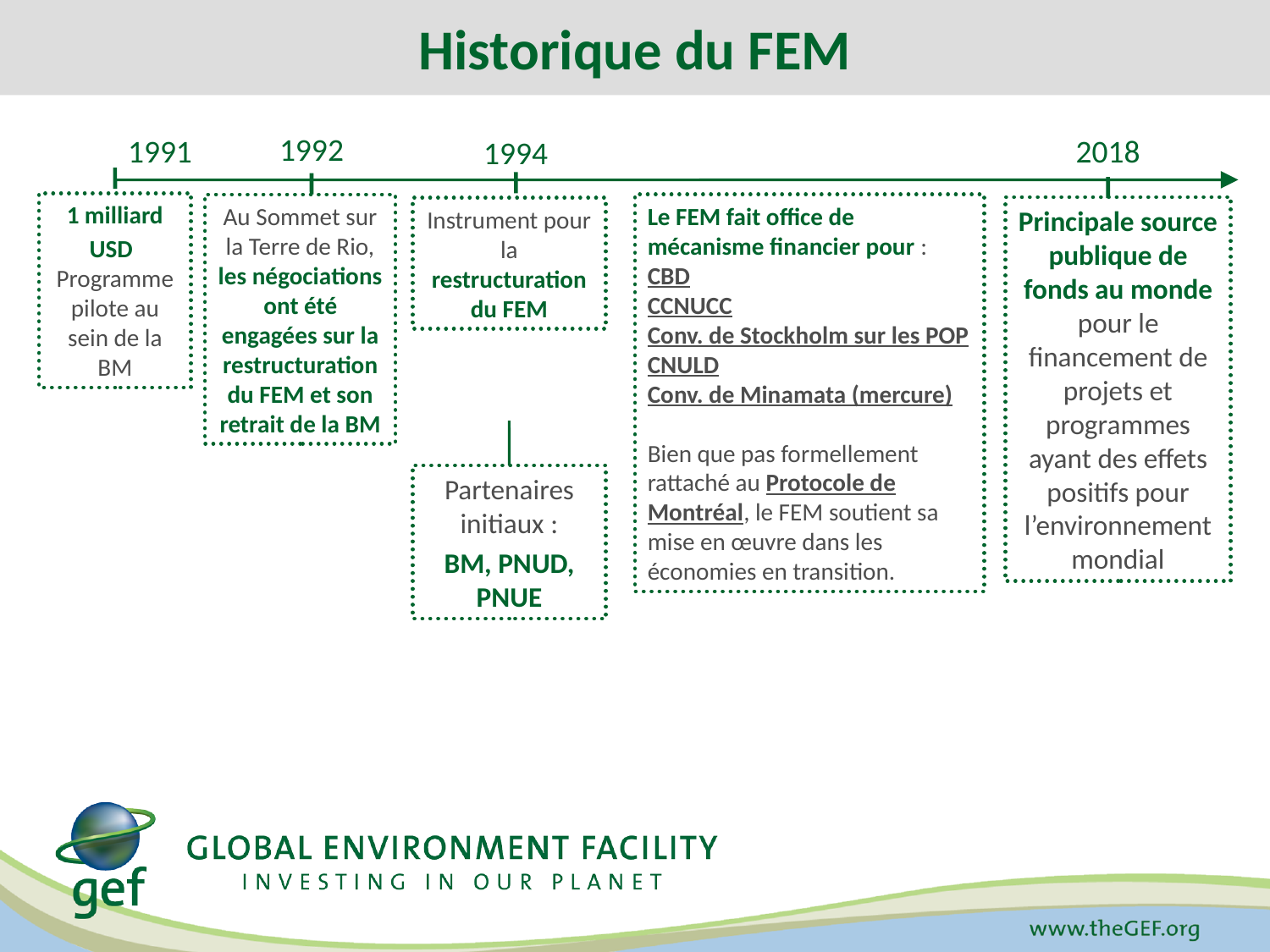

Historique du FEM
1992
2018
1991
1994

1 milliard USD
Programme pilote au sein de la BM
Le FEM fait office de mécanisme financier pour :
CBD
CCNUCC
Conv. de Stockholm sur les POP
CNULD
Conv. de Minamata (mercure)

Bien que pas formellement rattaché au Protocole de Montréal, le FEM soutient sa mise en œuvre dans les économies en transition.
Au Sommet sur la Terre de Rio, les négociations ont été engagées sur la restructuration du FEM et son retrait de la BM
Principale source publique de fonds au monde pour le financement de projets et programmes ayant des effets positifs pour l’environnement mondial
Instrument pour la restructuration du FEM

Partenaires initiaux :
BM, PNUD, PNUE